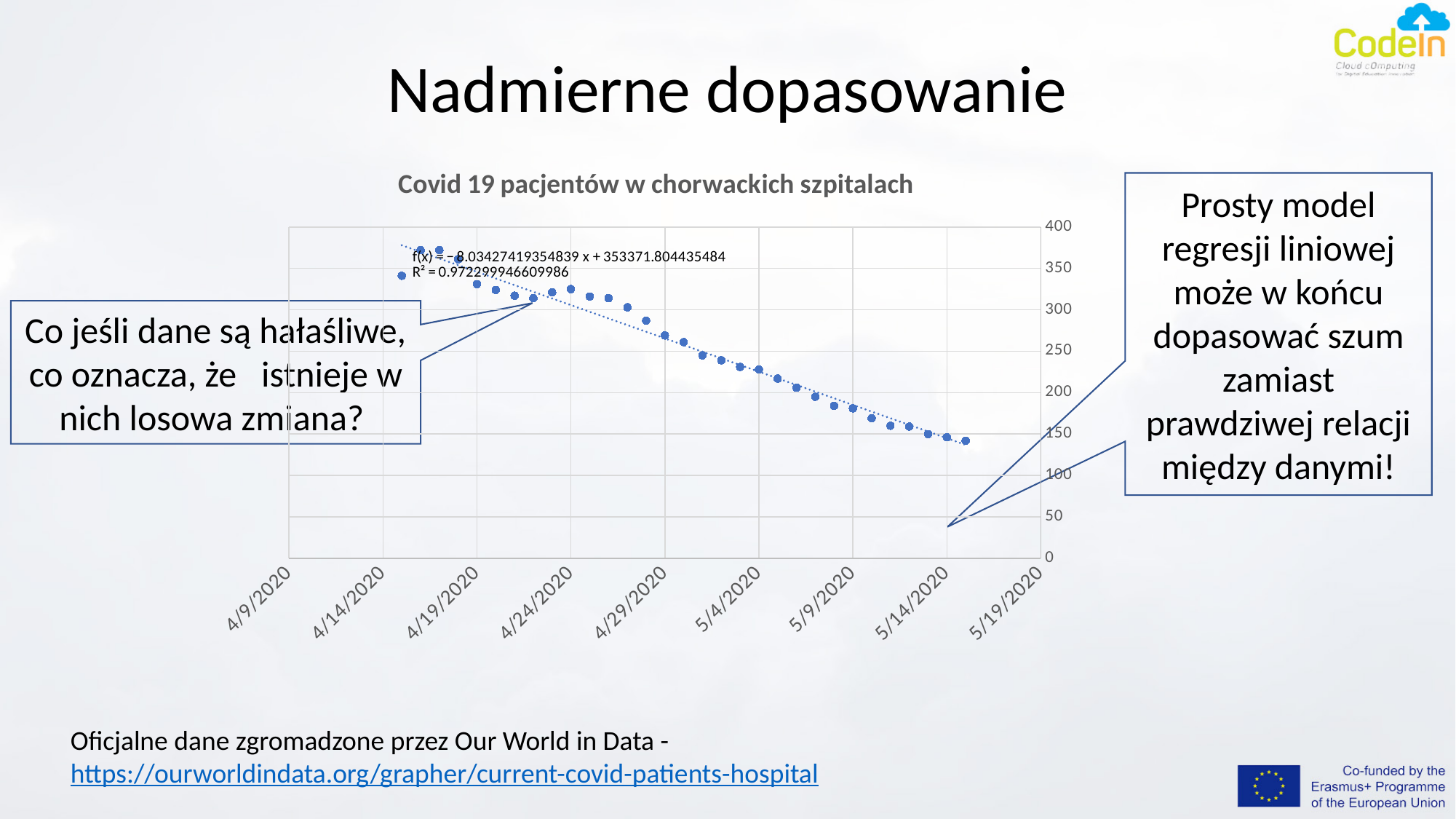

# Nadmierne dopasowanie

### Chart: Covid 19 pacjentów w chorwackich szpitalach

| Category | Patients in hospitals |
|---|---|
Prosty model regresji liniowej może w końcu dopasować szum zamiast prawdziwej relacji między danymi!

Co jeśli dane są hałaśliwe, co oznacza, że   istnieje w nich losowa zmiana?
Oficjalne dane zgromadzone przez Our World in Data - https://ourworldindata.org/grapher/current-covid-patients-hospital